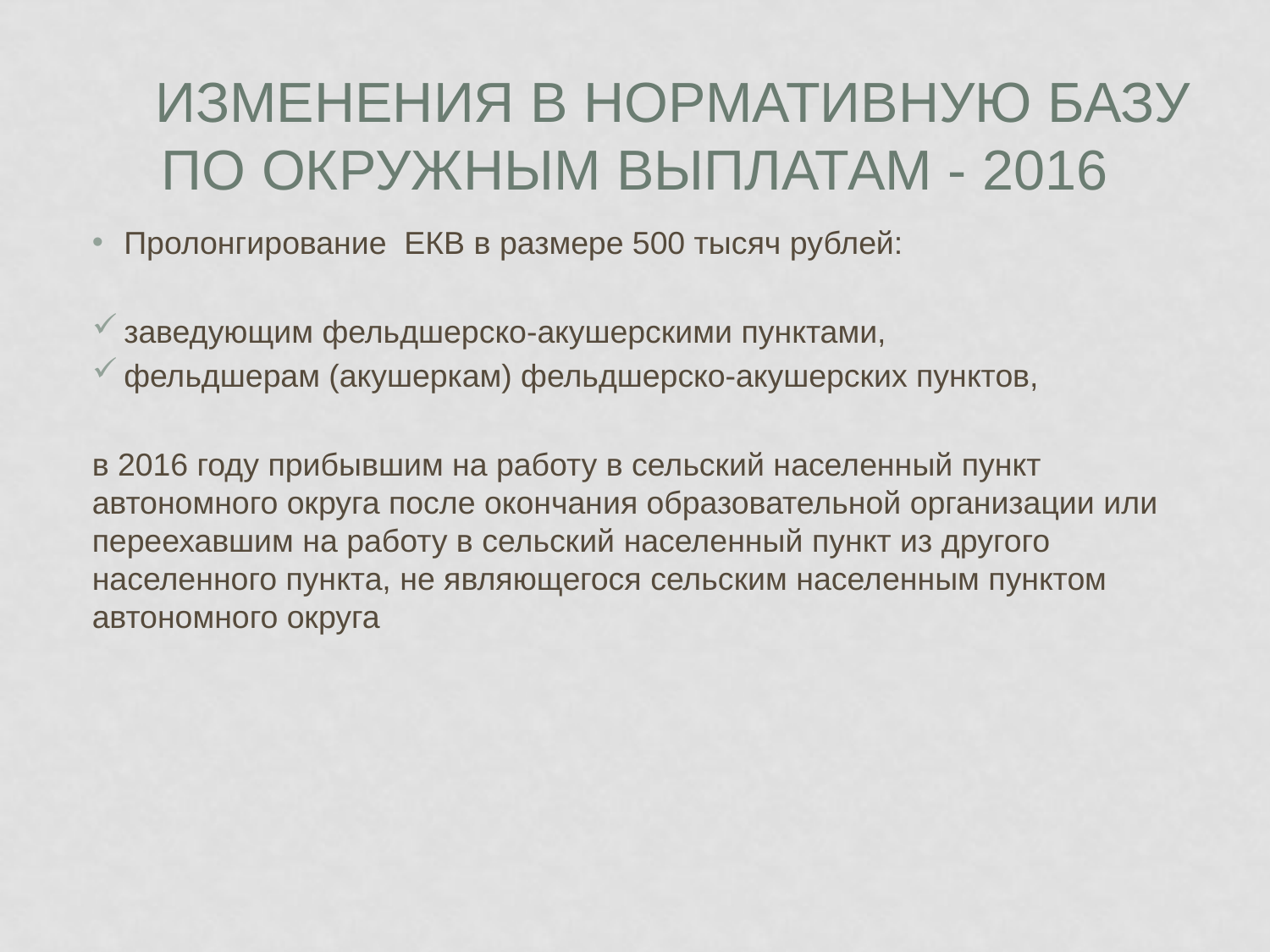

# Изменения в нормативную базу по окружным выплатам - 2016
Пролонгирование  ЕКВ в размере 500 тысяч рублей:

заведующим фельдшерско-акушерскими пунктами,
фельдшерам (акушеркам) фельдшерско-акушерских пунктов,

в 2016 году прибывшим на работу в сельский населенный пункт автономного округа после окончания образовательной организации или переехавшим на работу в сельский населенный пункт из другого населенного пункта, не являющегося сельским населенным пунктом автономного округа